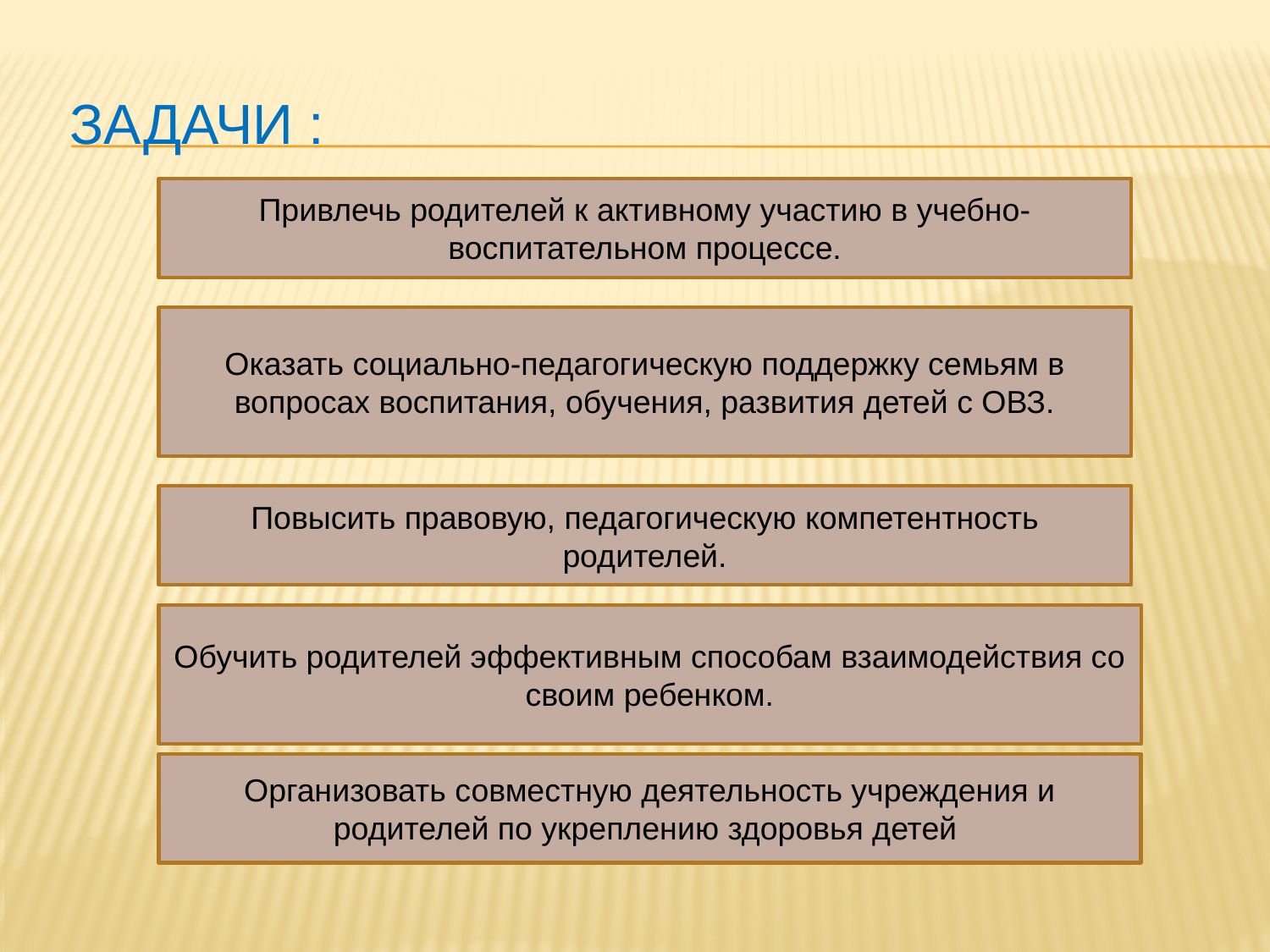

# задачи :
Привлечь родителей к активному участию в учебно-воспитательном процессе.
Оказать социально-педагогическую поддержку семьям в вопросах воспитания, обучения, развития детей с ОВЗ.
Повысить правовую, педагогическую компетентность родителей.

Обучить родителей эффективным способам взаимодействия со своим ребенком.

Организовать совместную деятельность учреждения и родителей по укреплению здоровья детей